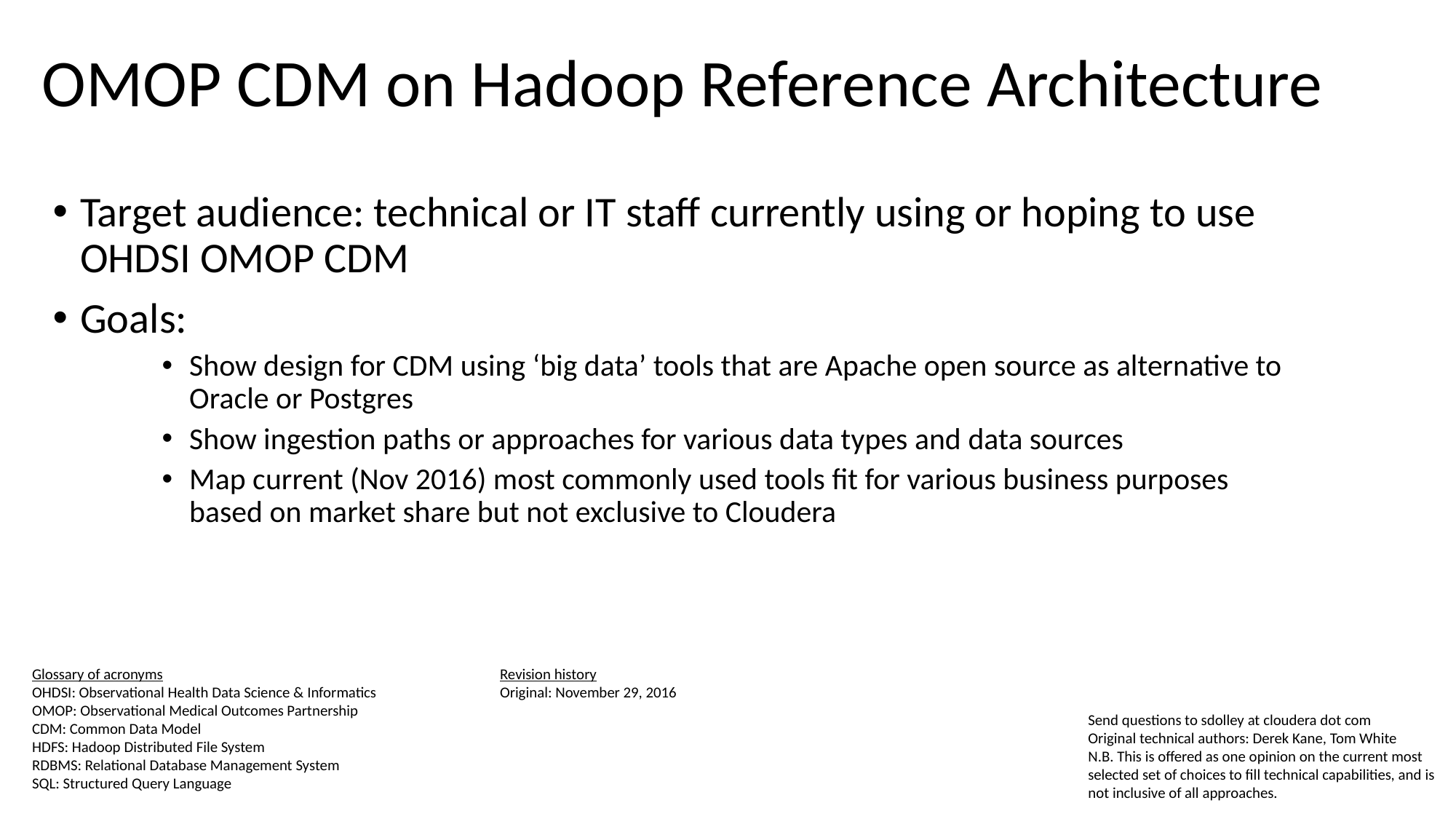

OMOP CDM on Hadoop Reference Architecture
Target audience: technical or IT staff currently using or hoping to use OHDSI OMOP CDM
Goals:
Show design for CDM using ‘big data’ tools that are Apache open source as alternative to Oracle or Postgres
Show ingestion paths or approaches for various data types and data sources
Map current (Nov 2016) most commonly used tools fit for various business purposes based on market share but not exclusive to Cloudera

Glossary of acronyms
OHDSI: Observational Health Data Science & Informatics
OMOP: Observational Medical Outcomes Partnership
CDM: Common Data Model
HDFS: Hadoop Distributed File System
RDBMS: Relational Database Management System
SQL: Structured Query Language
Revision history
Original: November 29, 2016
Send questions to sdolley at cloudera dot com
Original technical authors: Derek Kane, Tom White
N.B. This is offered as one opinion on the current most selected set of choices to fill technical capabilities, and is not inclusive of all approaches.